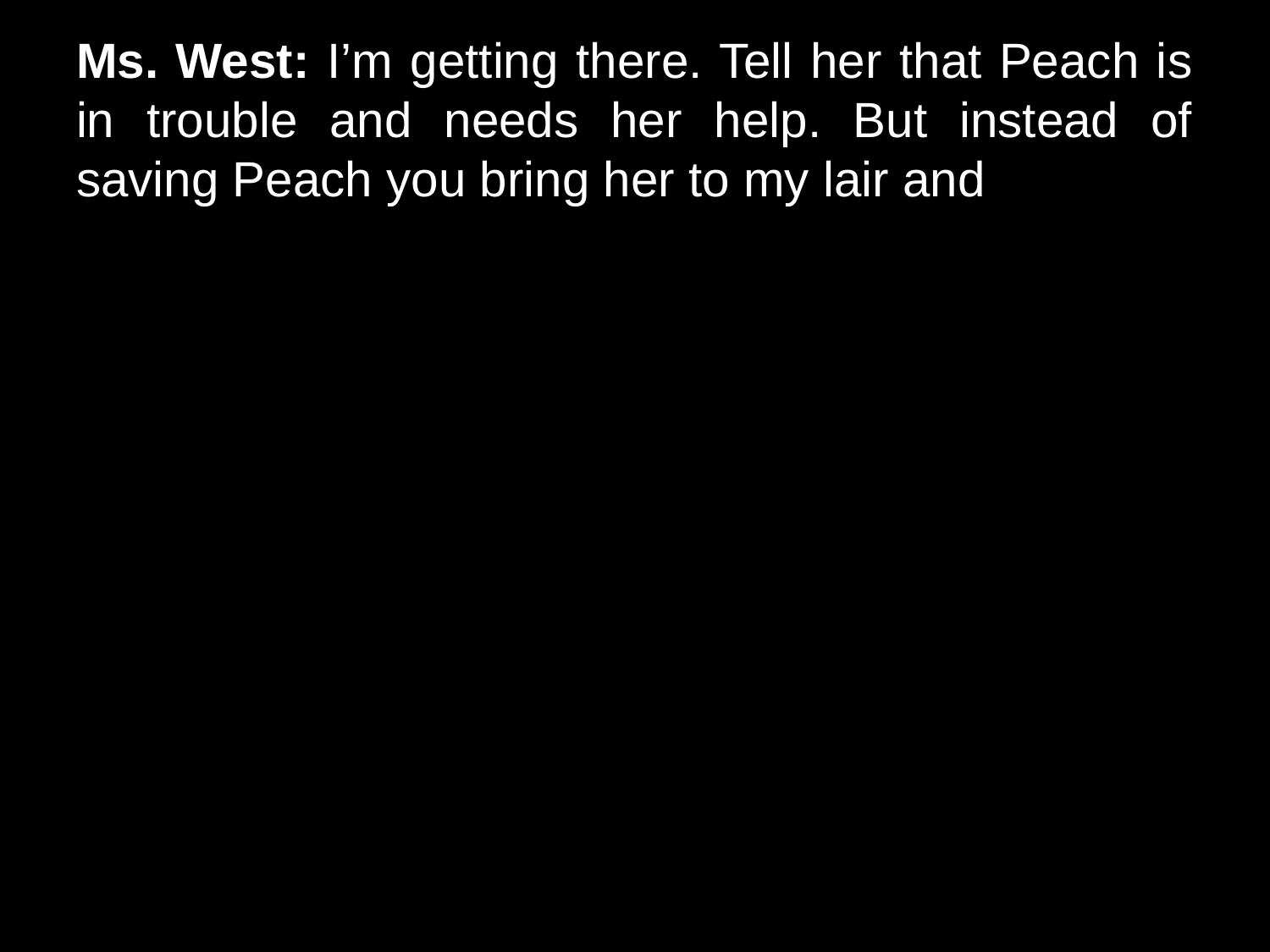

# Ms. West: I’m getting there. Tell her that Peach is in trouble and needs her help. But instead of saving Peach you bring her to my lair and